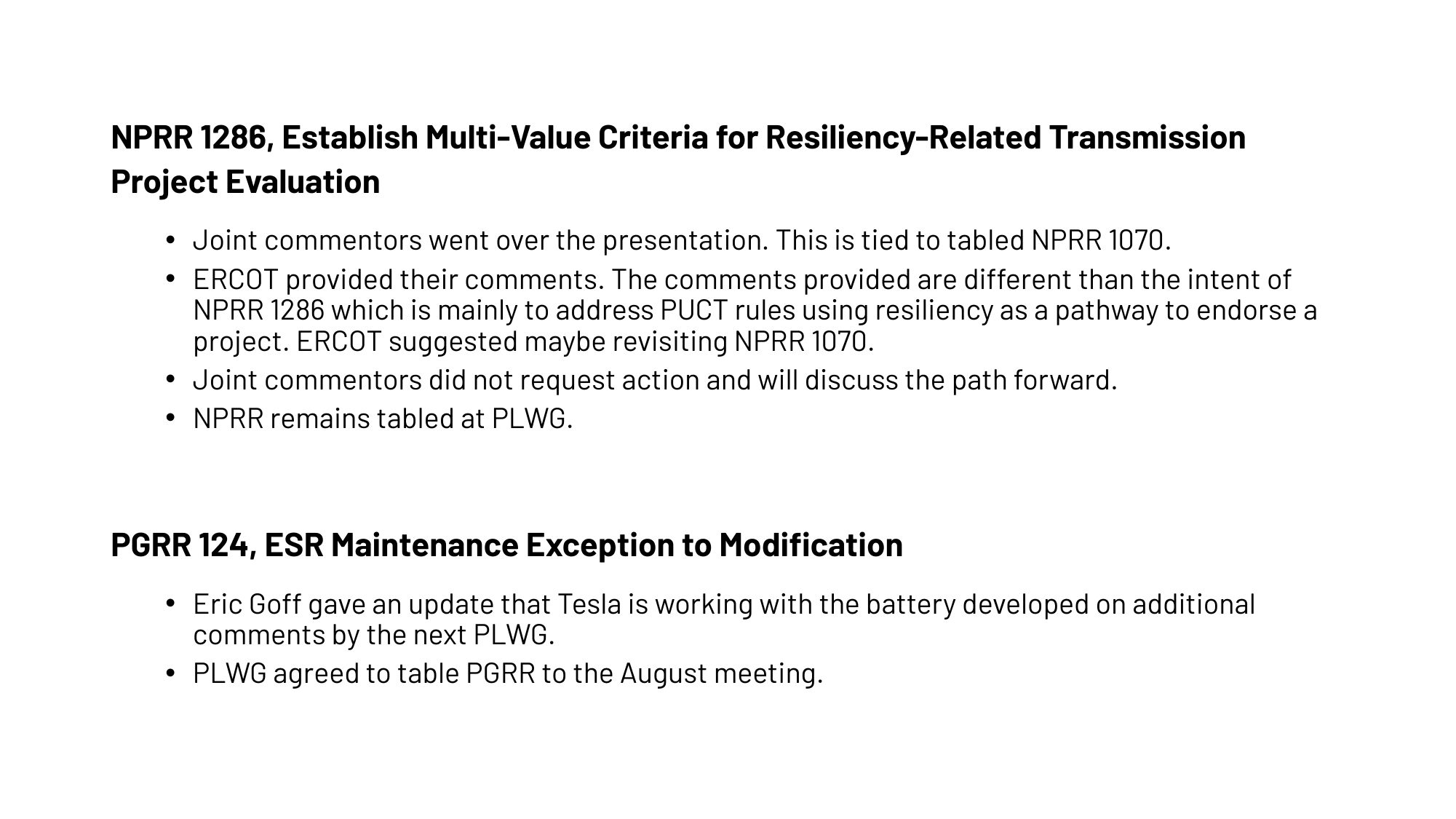

NPRR 1286, Establish Multi-Value Criteria for Resiliency-Related Transmission Project Evaluation
Joint commentors went over the presentation. This is tied to tabled NPRR 1070.
ERCOT provided their comments. The comments provided are different than the intent of NPRR 1286 which is mainly to address PUCT rules using resiliency as a pathway to endorse a project. ERCOT suggested maybe revisiting NPRR 1070.
Joint commentors did not request action and will discuss the path forward.
NPRR remains tabled at PLWG.

PGRR 124, ESR Maintenance Exception to Modification
Eric Goff gave an update that Tesla is working with the battery developed on additional comments by the next PLWG.
PLWG agreed to table PGRR to the August meeting.